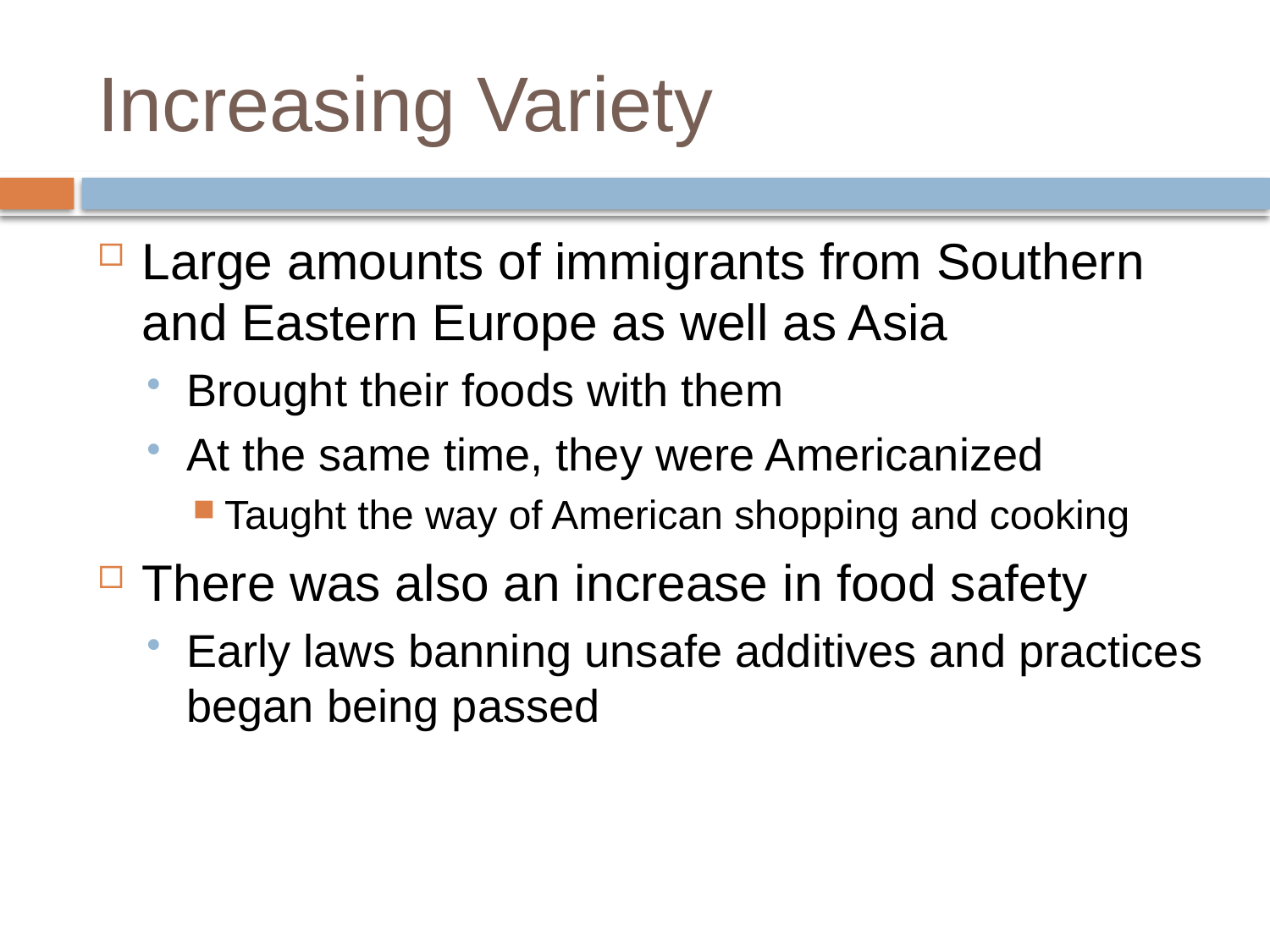

# Increasing Variety
Large amounts of immigrants from Southern and Eastern Europe as well as Asia
Brought their foods with them
At the same time, they were Americanized
Taught the way of American shopping and cooking
There was also an increase in food safety
Early laws banning unsafe additives and practices began being passed